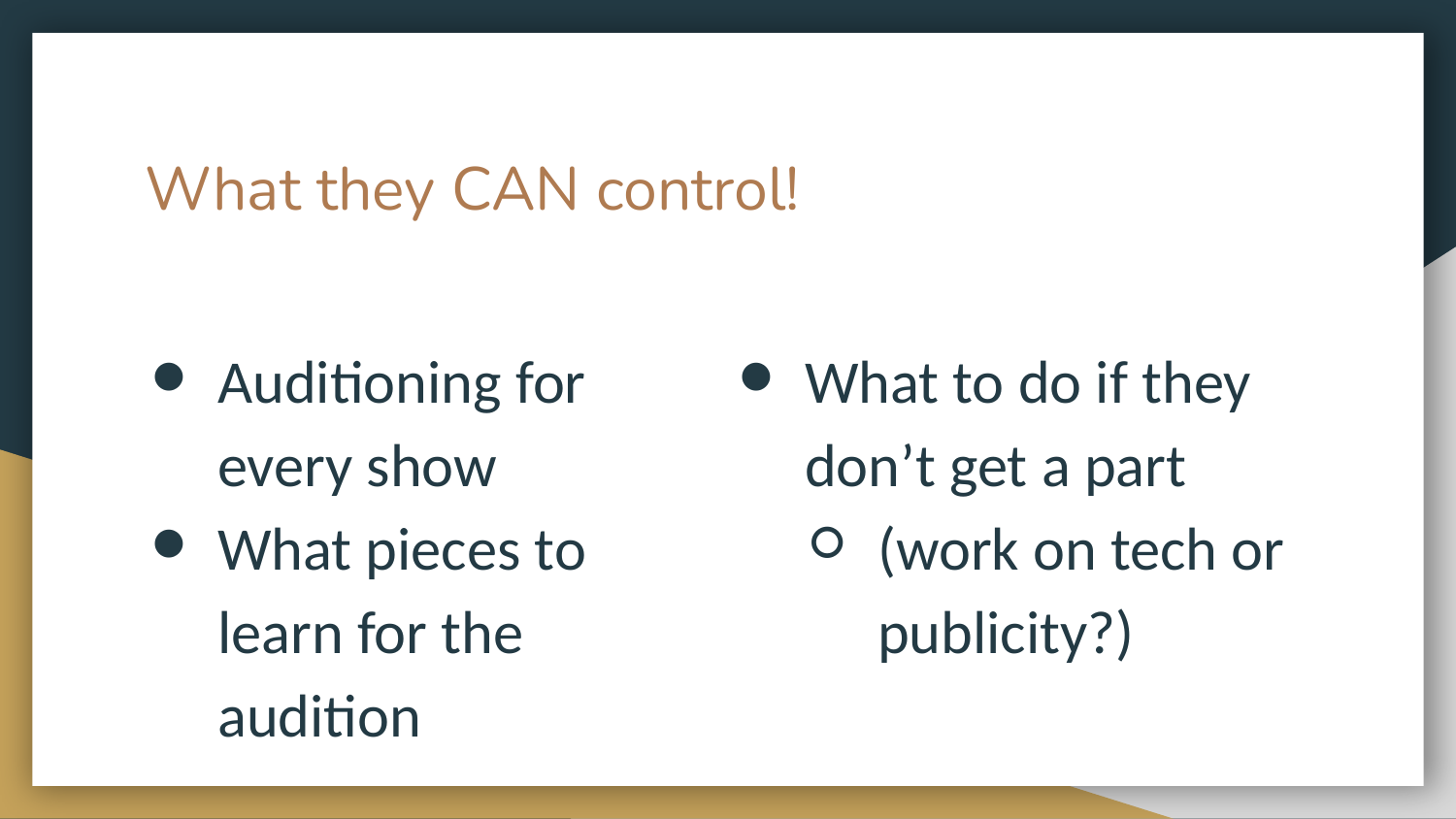

# What they CAN control!
Auditioning for every show
What pieces to learn for the audition

What to do if they don’t get a part
(work on tech or publicity?)